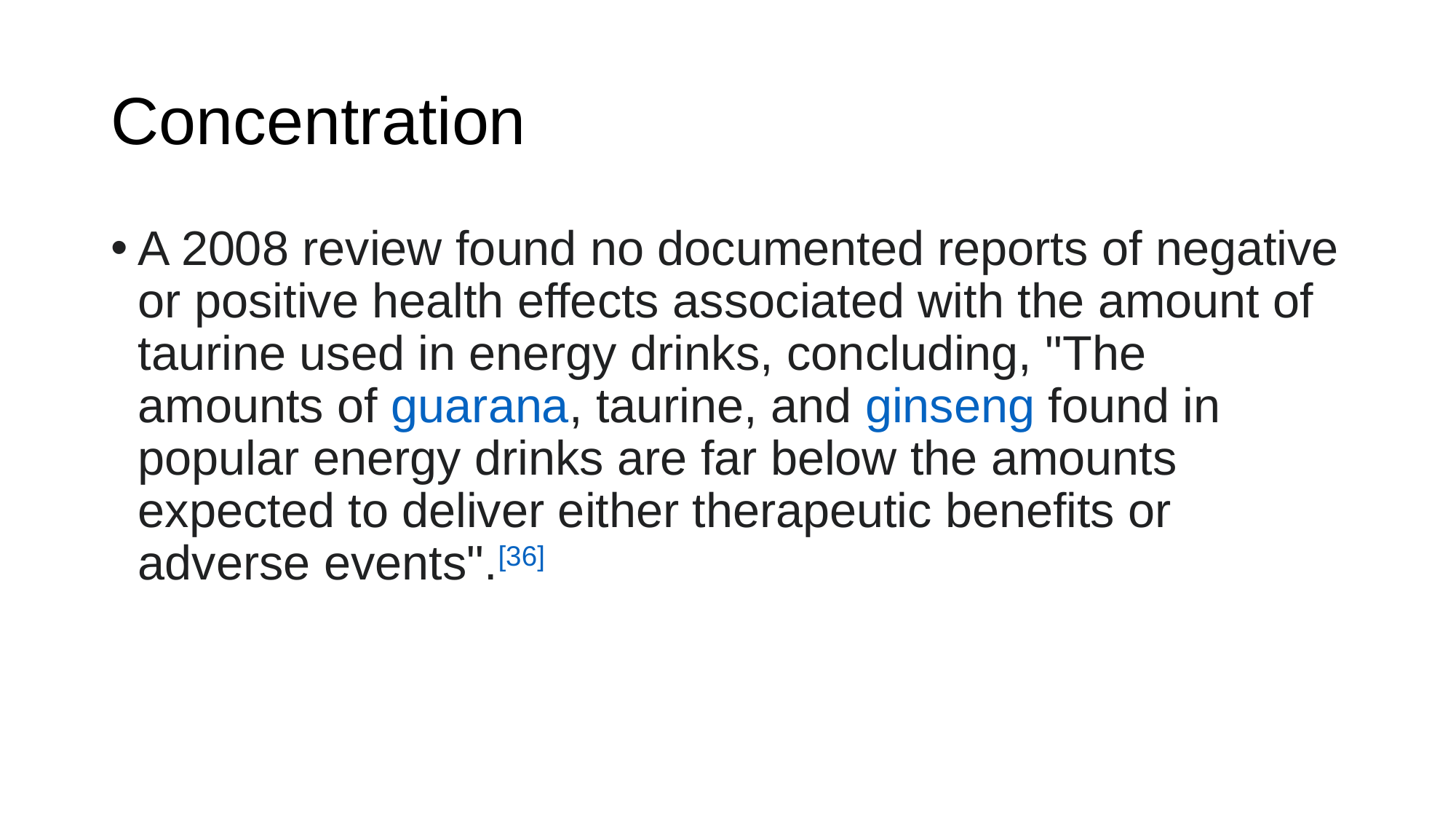

# Concentration
A 2008 review found no documented reports of negative or positive health effects associated with the amount of taurine used in energy drinks, concluding, "The amounts of guarana, taurine, and ginseng found in popular energy drinks are far below the amounts expected to deliver either therapeutic benefits or adverse events".[36]